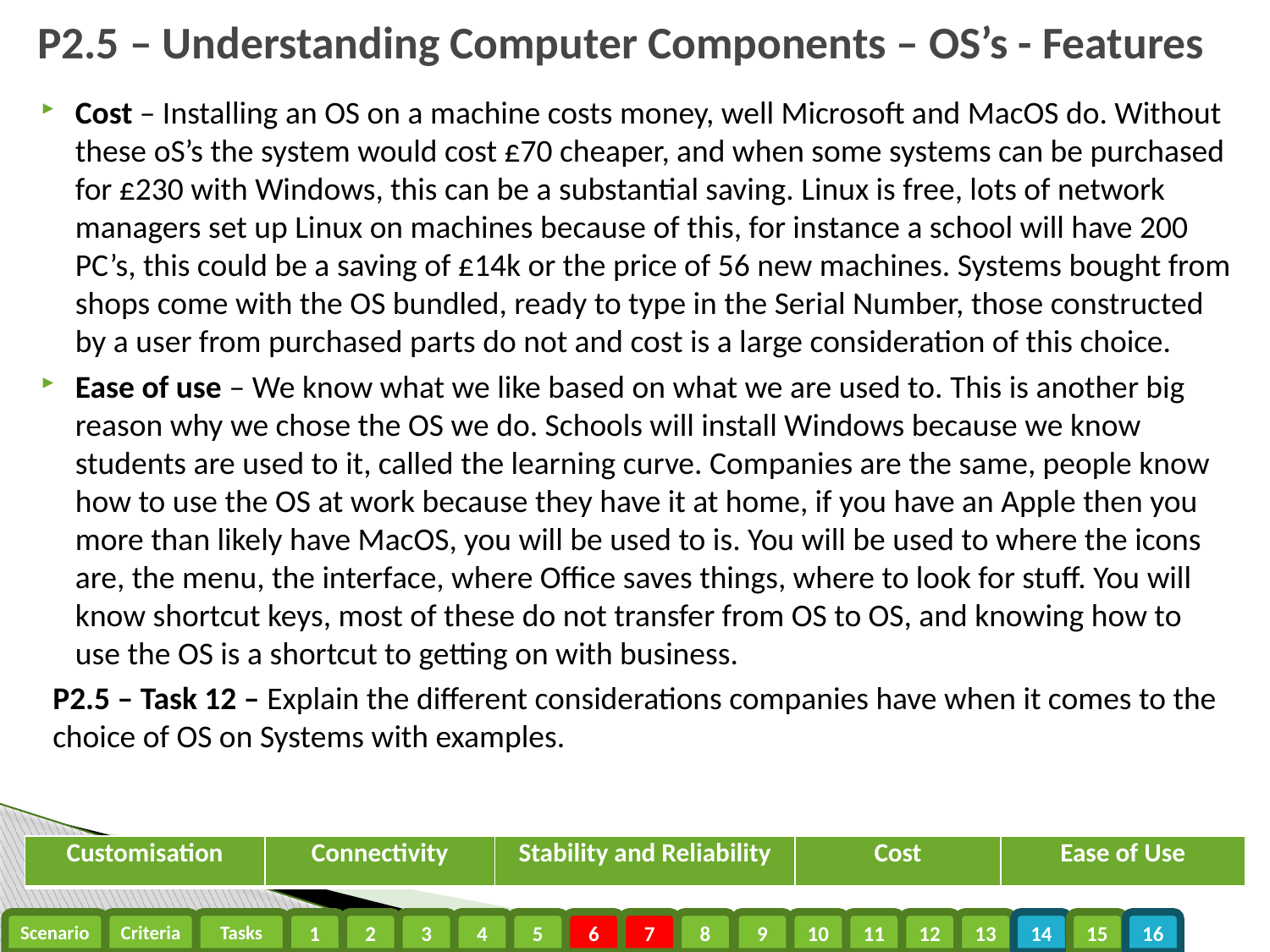

# P2.5 – Understanding Computer Components – OS’s - Features
Cost – Installing an OS on a machine costs money, well Microsoft and MacOS do. Without these oS’s the system would cost £70 cheaper, and when some systems can be purchased for £230 with Windows, this can be a substantial saving. Linux is free, lots of network managers set up Linux on machines because of this, for instance a school will have 200 PC’s, this could be a saving of £14k or the price of 56 new machines. Systems bought from shops come with the OS bundled, ready to type in the Serial Number, those constructed by a user from purchased parts do not and cost is a large consideration of this choice.
Ease of use – We know what we like based on what we are used to. This is another big reason why we chose the OS we do. Schools will install Windows because we know students are used to it, called the learning curve. Companies are the same, people know how to use the OS at work because they have it at home, if you have an Apple then you more than likely have MacOS, you will be used to is. You will be used to where the icons are, the menu, the interface, where Office saves things, where to look for stuff. You will know shortcut keys, most of these do not transfer from OS to OS, and knowing how to use the OS is a shortcut to getting on with business.
P2.5 – Task 12 – Explain the different considerations companies have when it comes to the choice of OS on Systems with examples.

| Customisation | Connectivity | Stability and Reliability | Cost | Ease of Use |
| --- | --- | --- | --- | --- |